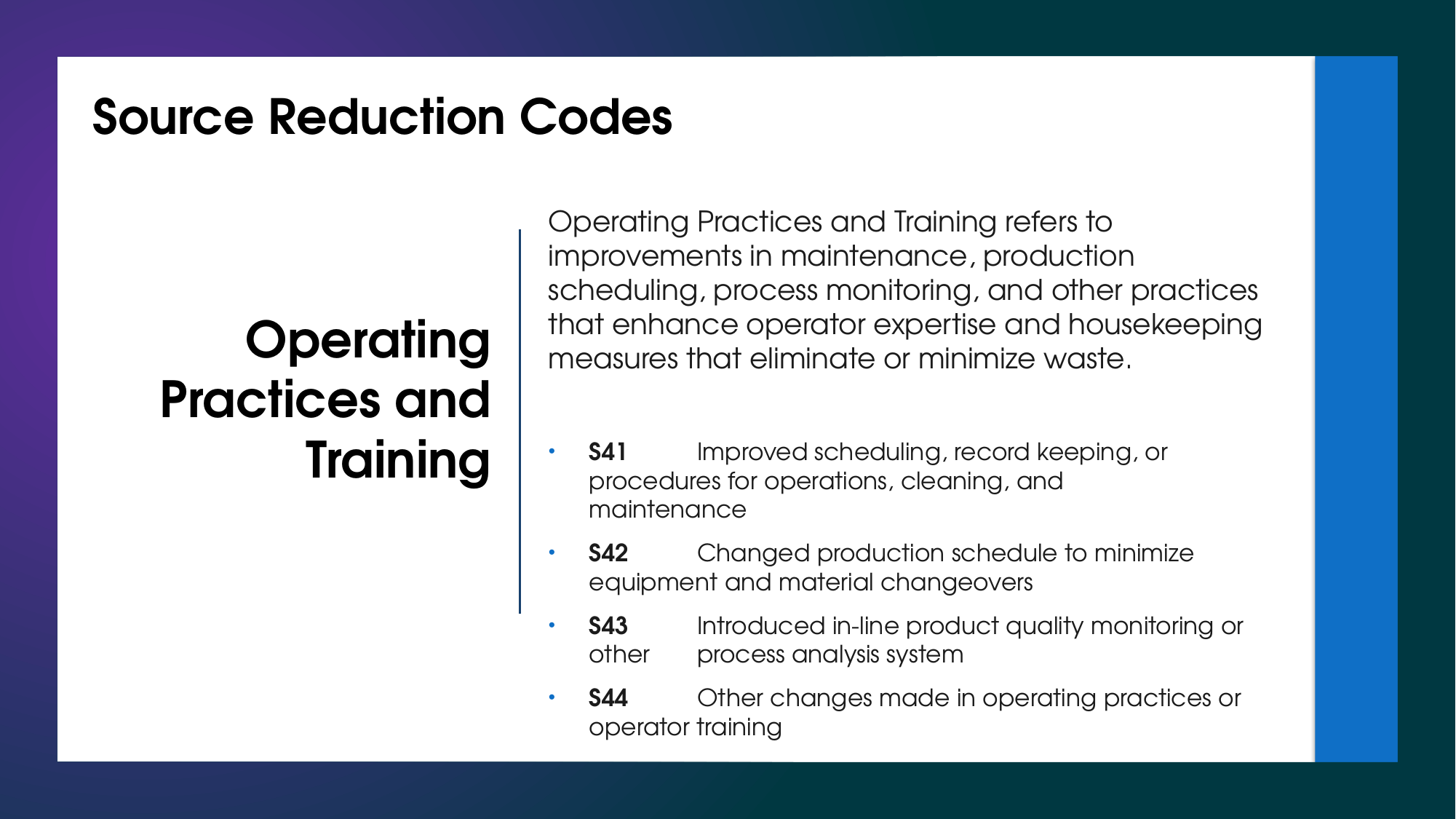

17

# Source Reduction Codes
Operating Practices and Training refers to improvements in maintenance, production scheduling, process monitoring, and other practices that enhance operator expertise and housekeeping measures that eliminate or minimize waste.

S41 	Improved scheduling, record keeping, or 					procedures for operations, cleaning, and 					maintenance
S42 	Changed production schedule to minimize 				equipment and material changeovers
S43 	Introduced in-line product quality monitoring or other 		process analysis system
S44 	Other changes made in operating practices or 			operator training

Operating Practices and Training